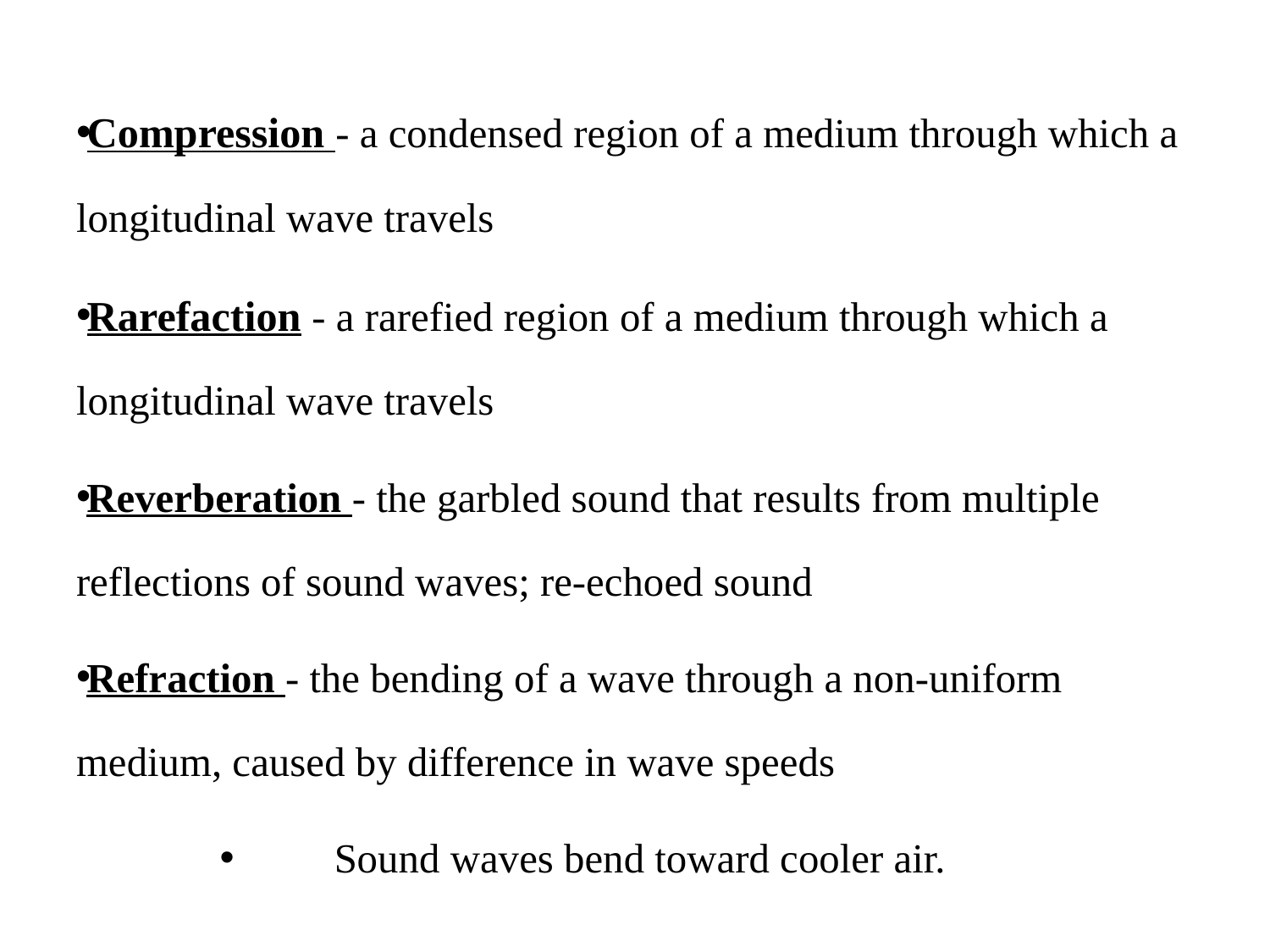

Compression - a condensed region of a medium through which a longitudinal wave travels
Rarefaction - a rarefied region of a medium through which a longitudinal wave travels
Reverberation - the garbled sound that results from multiple reflections of sound waves; re-echoed sound
Refraction - the bending of a wave through a non-uniform medium, caused by difference in wave speeds
Sound waves bend toward cooler air.